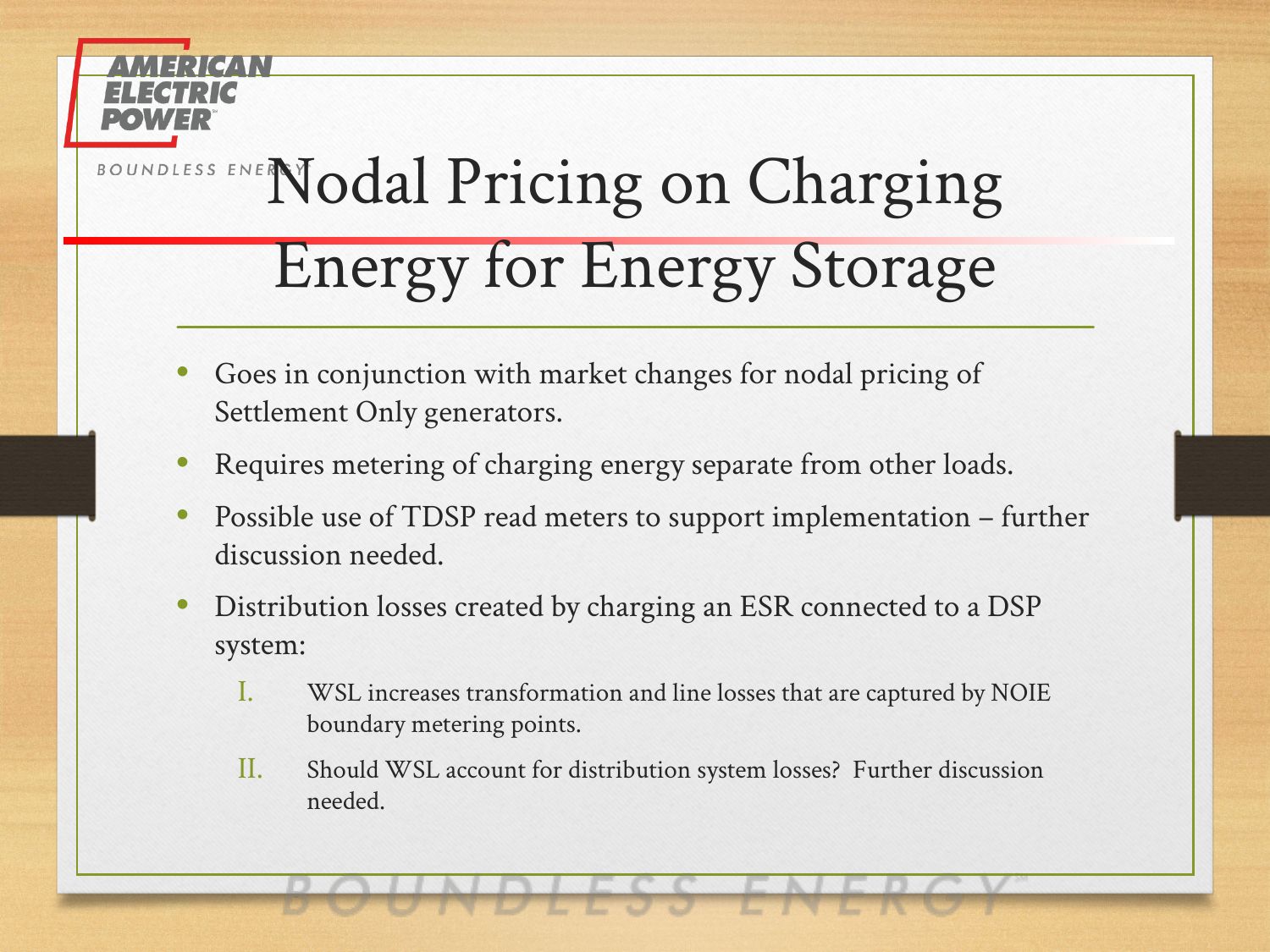

# Nodal Pricing on Charging Energy for Energy Storage
Goes in conjunction with market changes for nodal pricing of Settlement Only generators.
Requires metering of charging energy separate from other loads.
Possible use of TDSP read meters to support implementation – further discussion needed.
Distribution losses created by charging an ESR connected to a DSP system:
WSL increases transformation and line losses that are captured by NOIE boundary metering points.
Should WSL account for distribution system losses?  Further discussion needed.